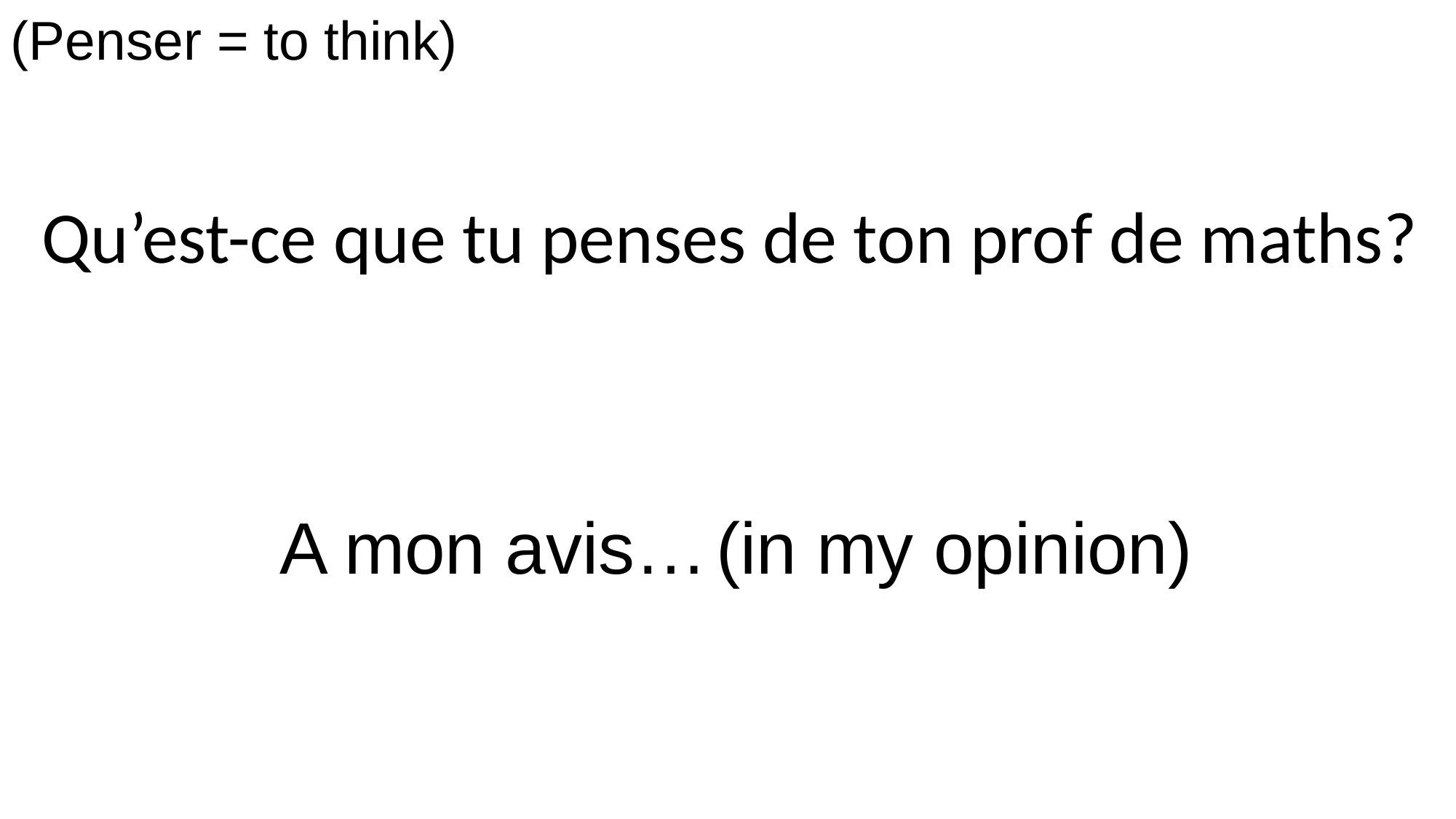

(Penser = to think)
Qu’est-ce que tu penses de ton prof de maths?
A mon avis…	(in my opinion)